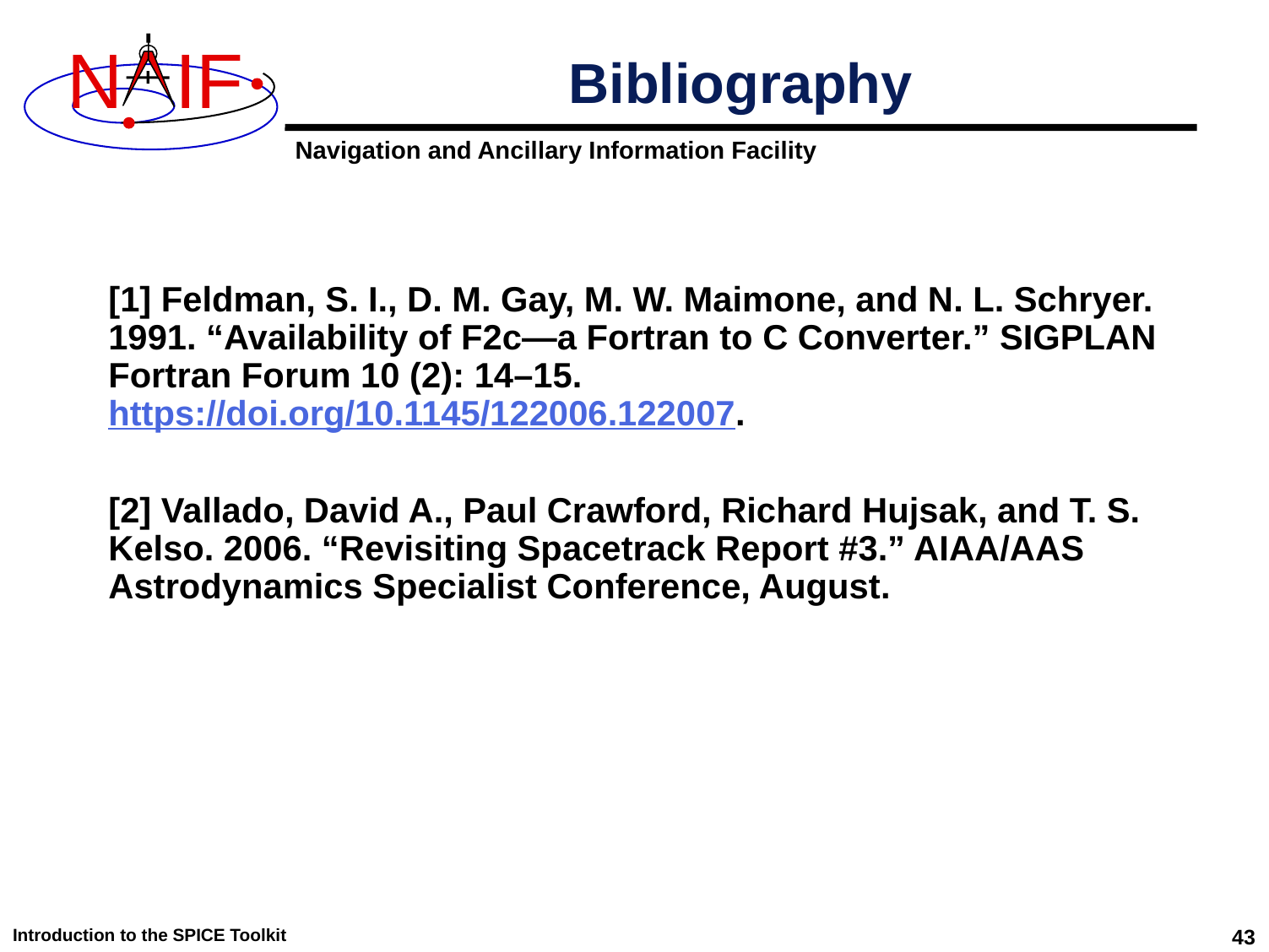

# Bibliography
[1] Feldman, S. I., D. M. Gay, M. W. Maimone, and N. L. Schryer. 1991. “Availability of F2c—a Fortran to C Converter.” SIGPLAN Fortran Forum 10 (2): 14–15. https://doi.org/10.1145/122006.122007.

[2] Vallado, David A., Paul Crawford, Richard Hujsak, and T. S. Kelso. 2006. “Revisiting Spacetrack Report #3.” AIAA/AAS Astrodynamics Specialist Conference, August.
Introduction to the SPICE Toolkit
43